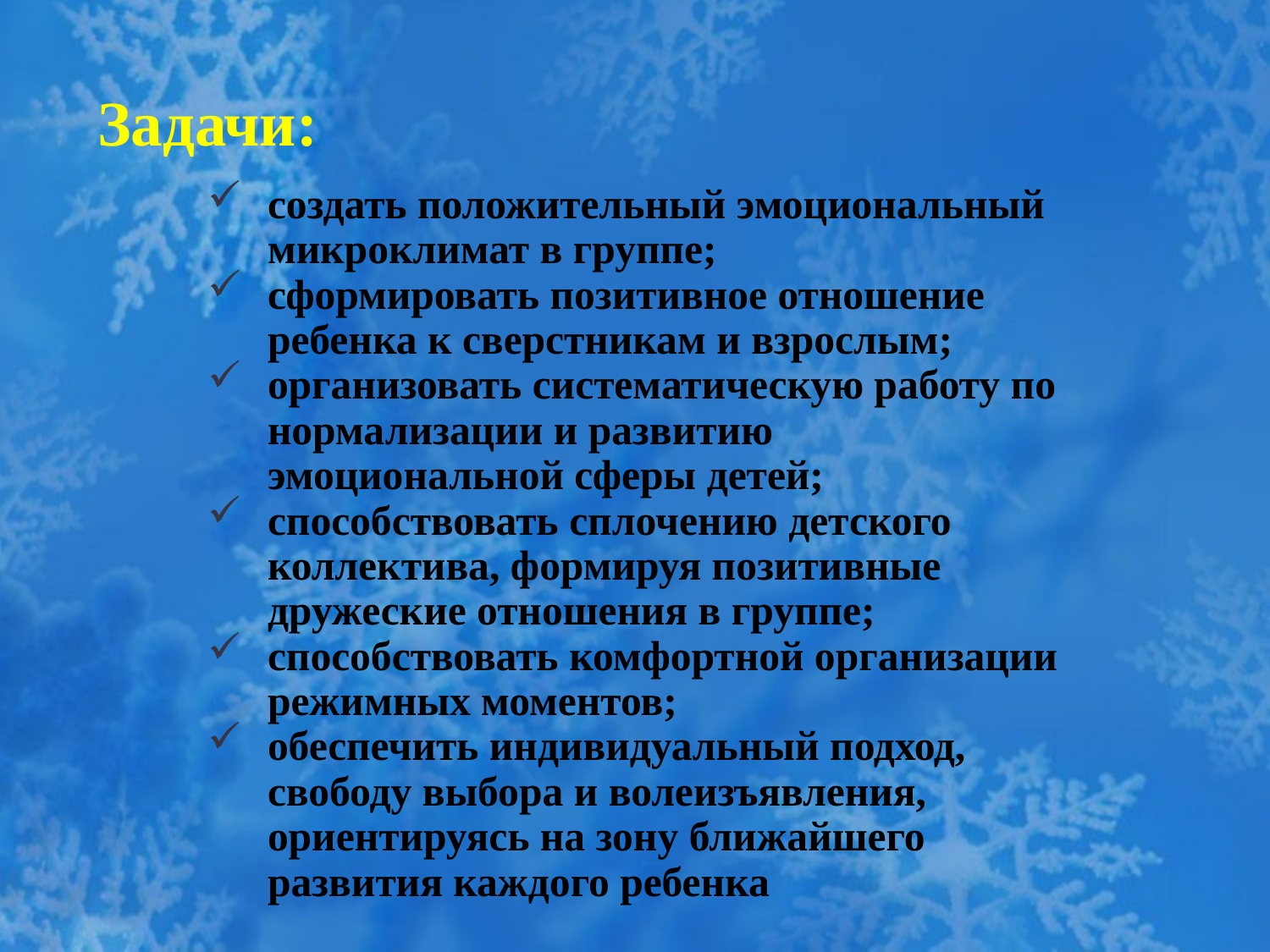

# Задачи:
создать положительный эмоциональный микроклимат в группе;
сформировать позитивное отношение ребенка к сверстникам и взрослым;
организовать систематическую работу по нормализации и развитию эмоциональной сферы детей;
способствовать сплочению детского коллектива, формируя позитивные дружеские отношения в группе;
способствовать комфортной организации режимных моментов;
обеспечить индивидуальный подход, свободу выбора и волеизъявления, ориентируясь на зону ближайшего развития каждого ребенка